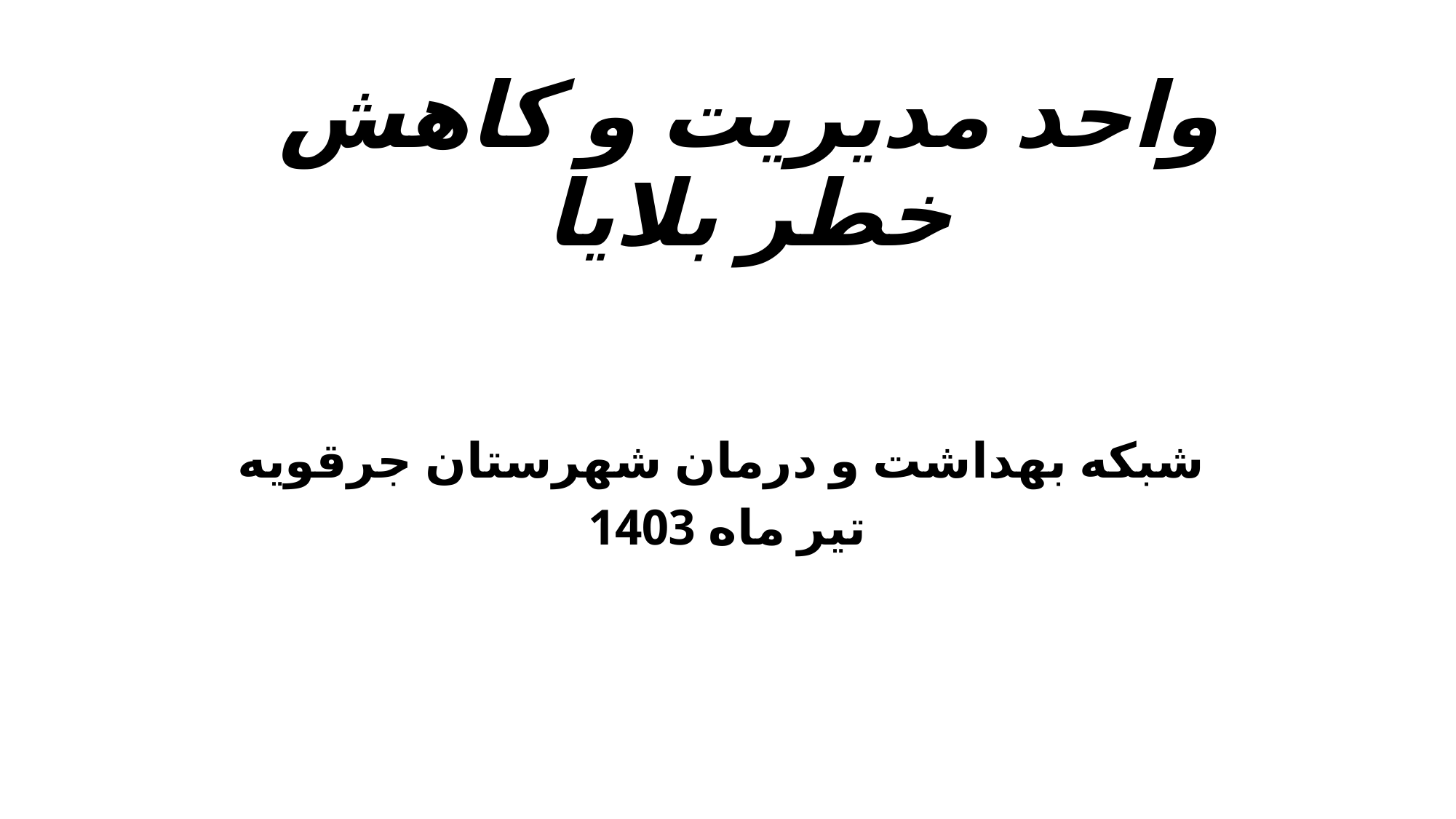

# واحد مدیریت و کاهش خطر بلایا
شبکه بهداشت و درمان شهرستان جرقویه
تیر ماه 1403